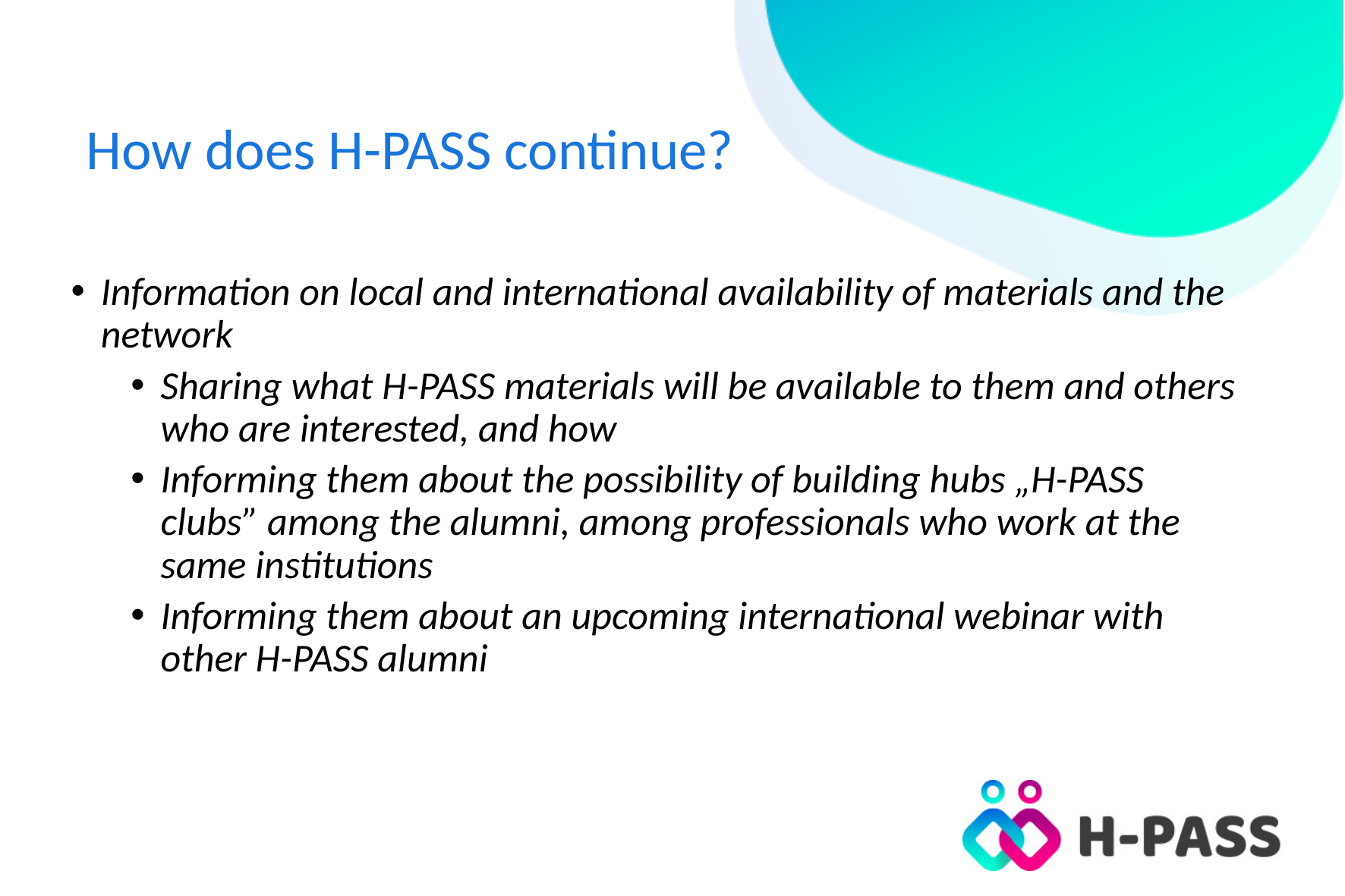

# How does H-PASS continue?
Information on local and international availability of materials and the network
Sharing what H-PASS materials will be available to them and others who are interested, and how
Informing them about the possibility of building hubs „H-PASS clubs” among the alumni, among professionals who work at the same institutions
Informing them about an upcoming international webinar with other H-PASS alumni